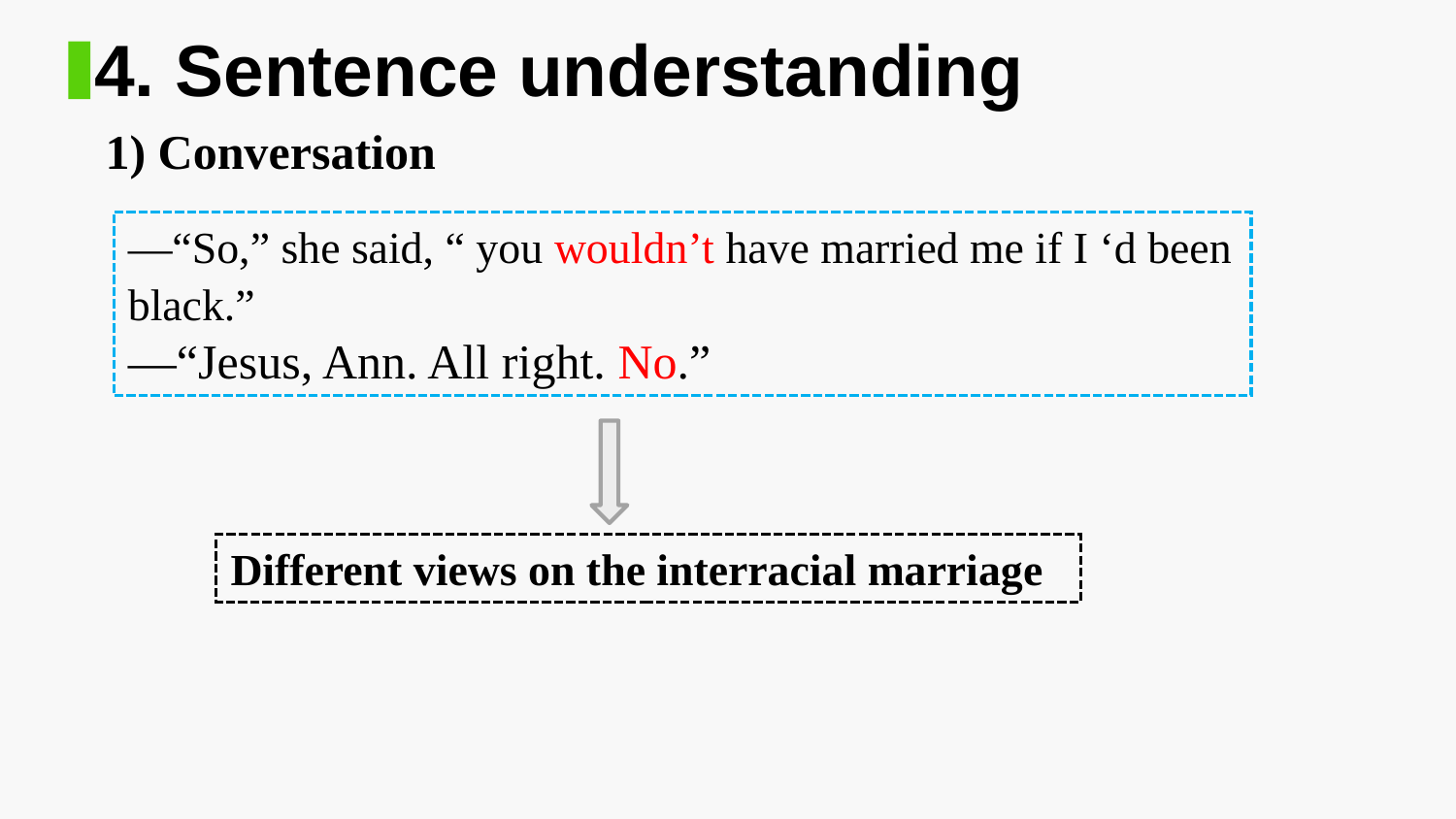

4. Sentence understanding

1) Conversation
—“So,” she said, “ you wouldn’t have married me if I ‘d been black.”
—“Jesus, Ann. All right. No.”

Different views on the interracial marriage